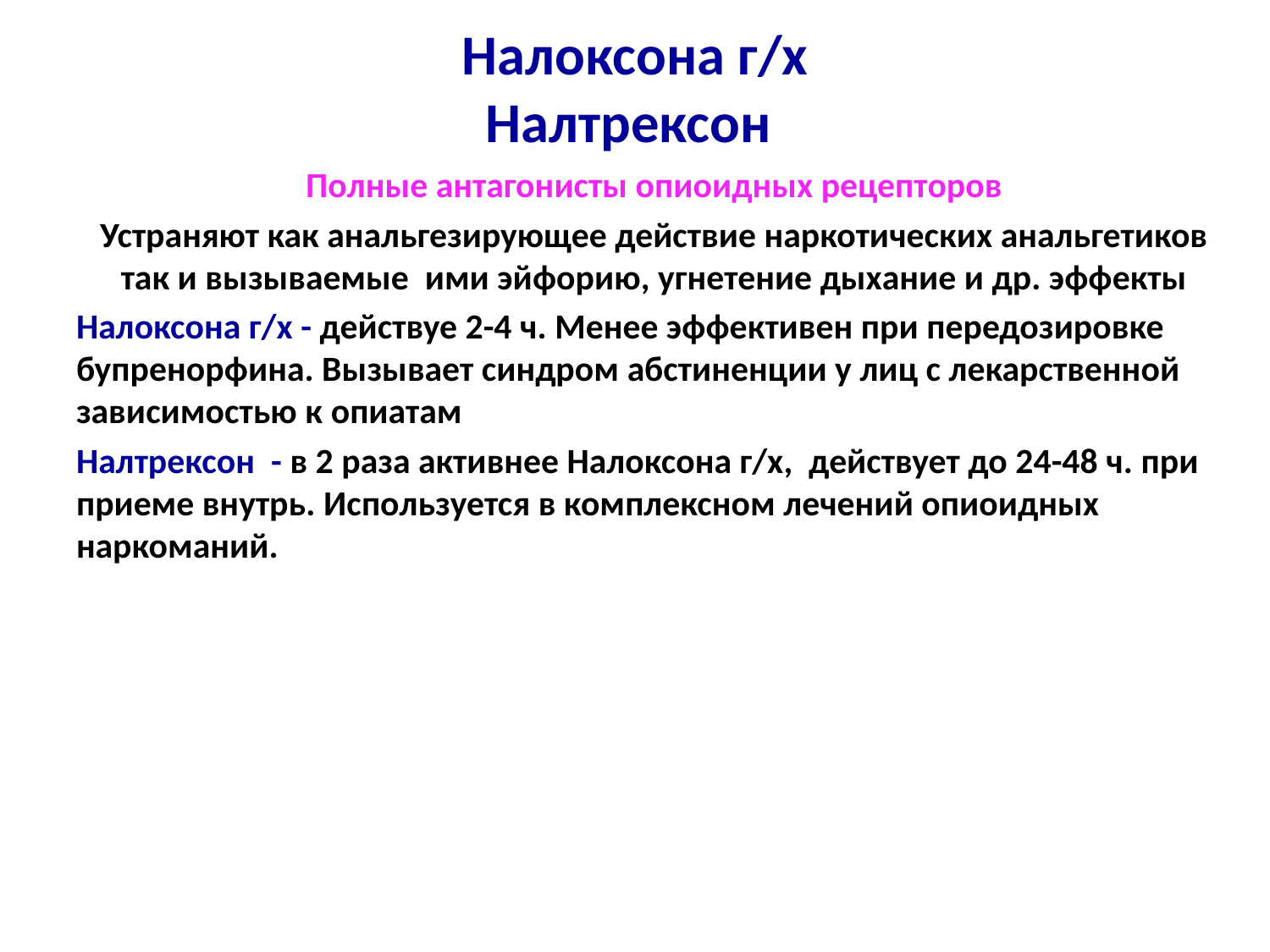

# Налоксона г/х Налтрексон
Полные антагонисты опиоидных рецепторов
Устраняют как анальгезирующее действие наркотических анальгетиков так и вызываемые  ими эйфорию, угнетение дыхание и др. эффекты
Налоксона г/х - действуе 2-4 ч. Менее эффективен при передозировке бупренорфина. Вызывает синдром абстиненции у лиц с лекарственной зависимостью к опиатам
Налтрексон  - в 2 раза активнее Налоксона г/х,  действует до 24-48 ч. при приеме внутрь. Используется в комплексном лечений опиоидных наркоманий.